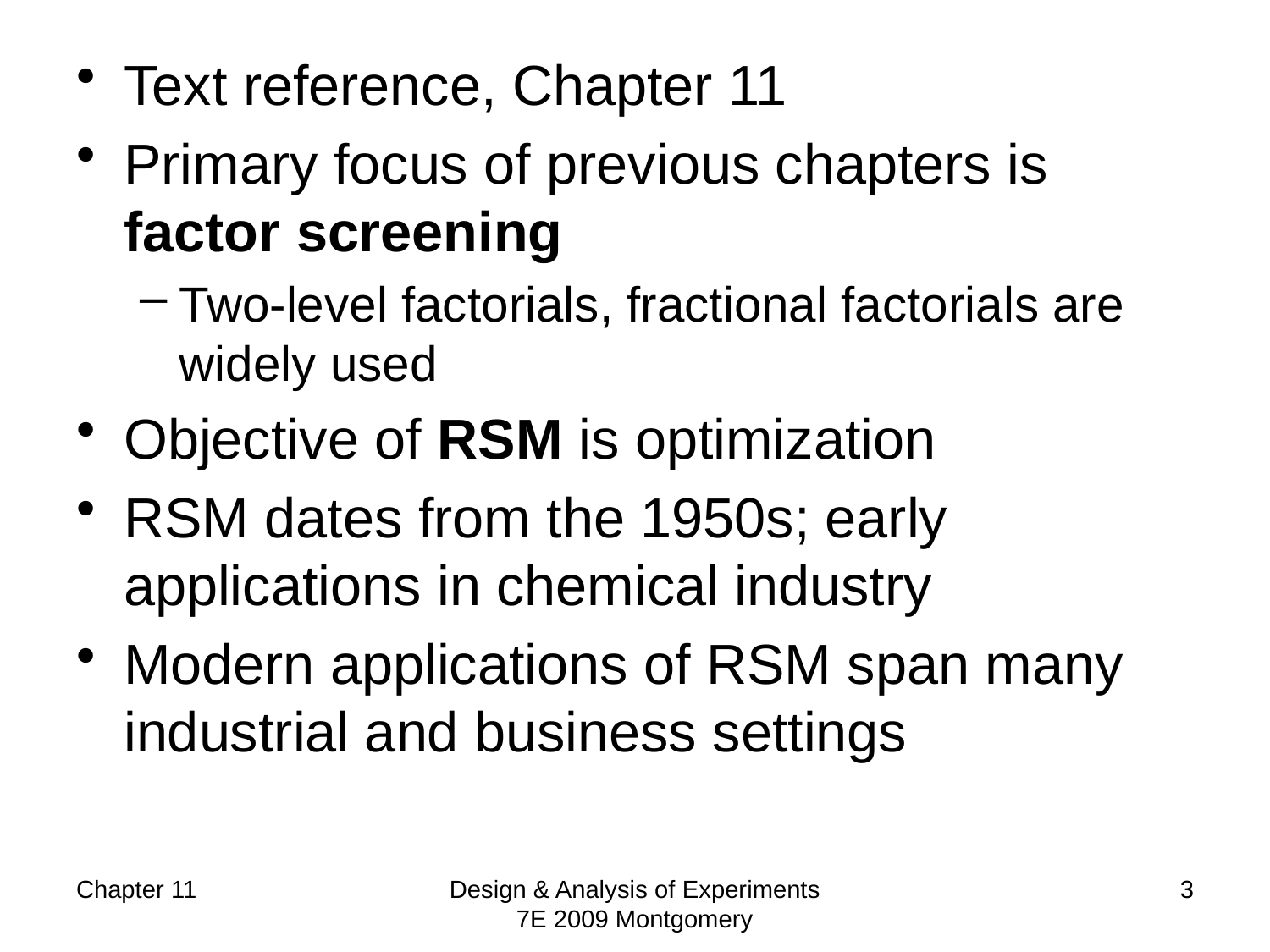

# Text reference, Chapter 11
Primary focus of previous chapters is factor screening
Two-level factorials, fractional factorials are widely used
Objective of RSM is optimization
RSM dates from the 1950s; early applications in chemical industry
Modern applications of RSM span many industrial and business settings
Chapter 11
Design & Analysis of Experiments 7E 2009 Montgomery
3